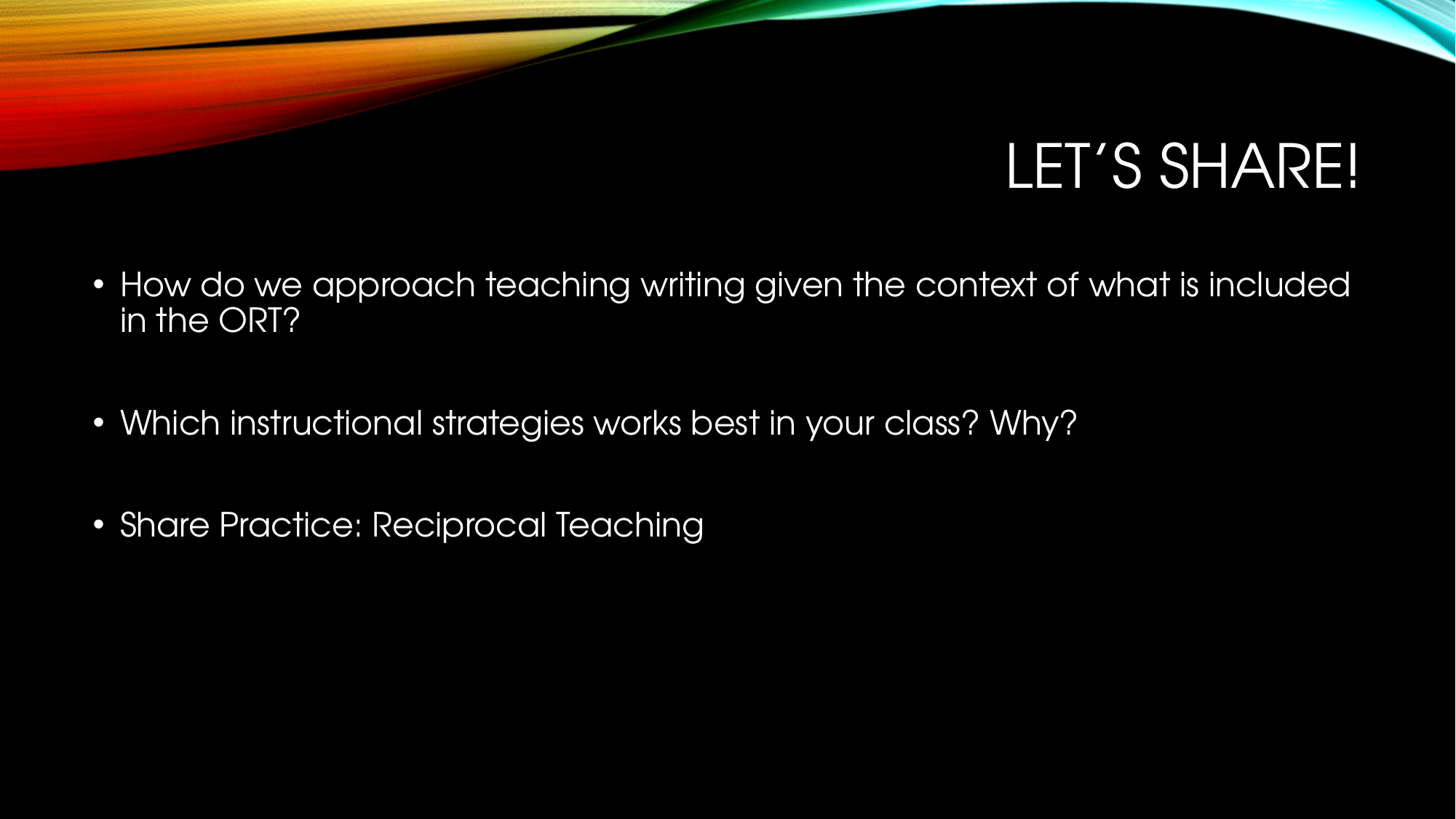

# LET’S SHARE!
How do we approach teaching writing given the context of what is included in the ORT?

Which instructional strategies works best in your class? Why?

Share Practice: Reciprocal Teaching